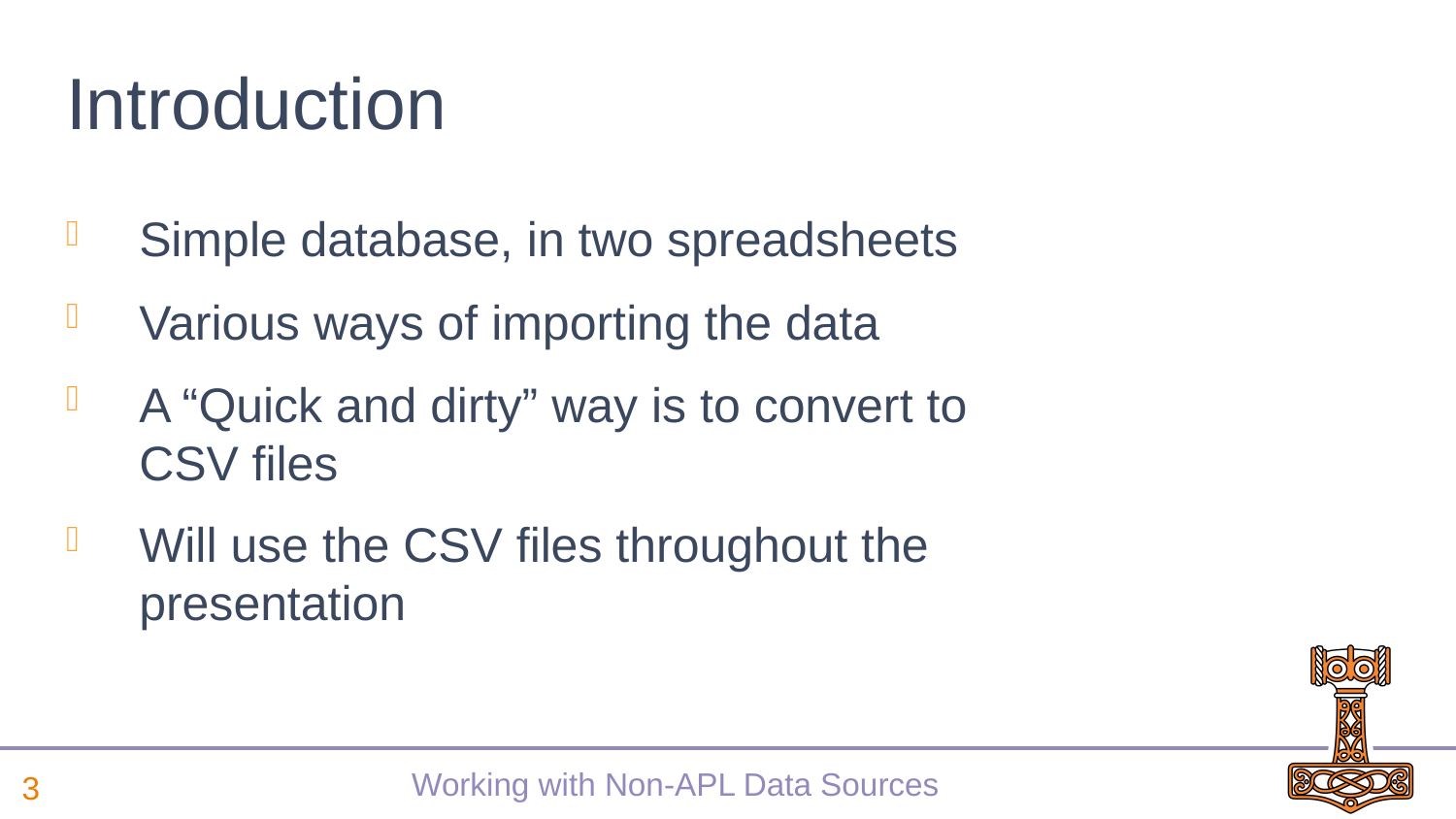

# Introduction
Simple database, in two spreadsheets
Various ways of importing the data
A “Quick and dirty” way is to convert to CSV files
Will use the CSV files throughout the presentation